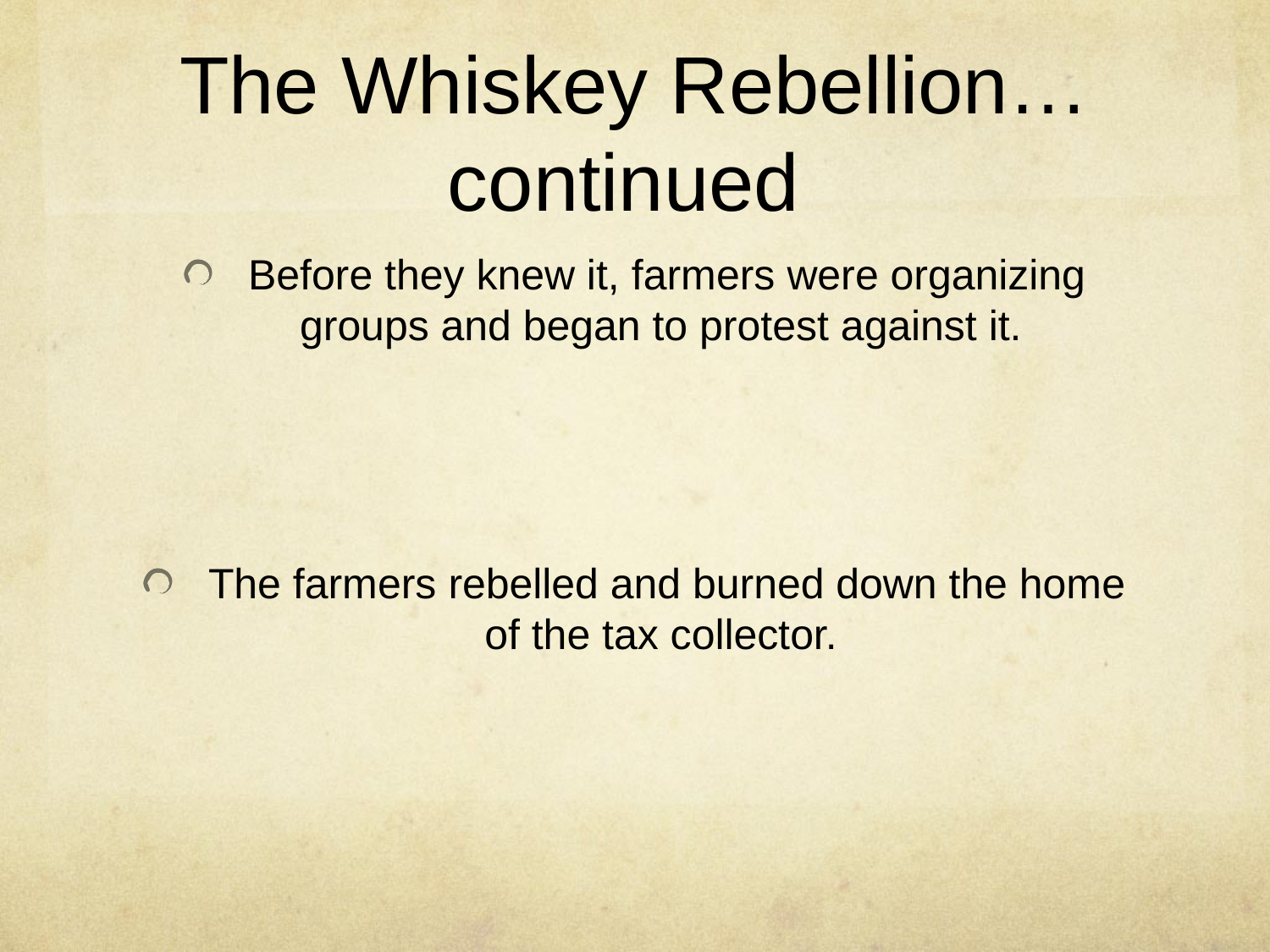

# The Whiskey Rebellion…continued
Before they knew it, farmers were organizing groups and began to protest against it.

The farmers rebelled and burned down the home of the tax collector.